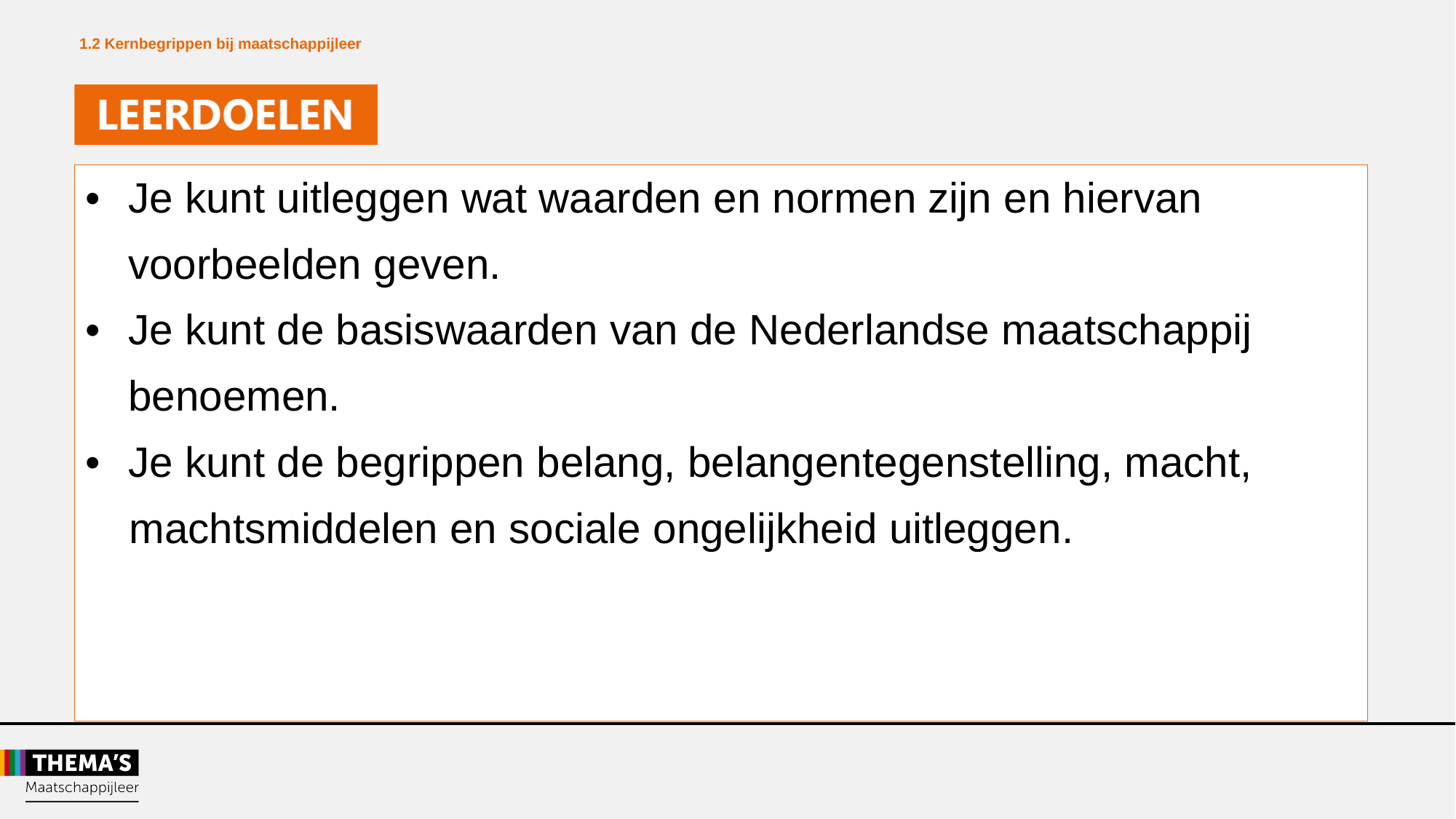

1.2 Kernbegrippen bij maatschappijleer
• 	Je kunt uitleggen wat waarden en normen zijn en hiervan
	voorbeelden geven.
• 	Je kunt de basiswaarden van de Nederlandse maatschappij
 	benoemen.
• 	Je kunt de begrippen belang, belangentegenstelling, macht,
	 machtsmiddelen en sociale ongelijkheid uitleggen.